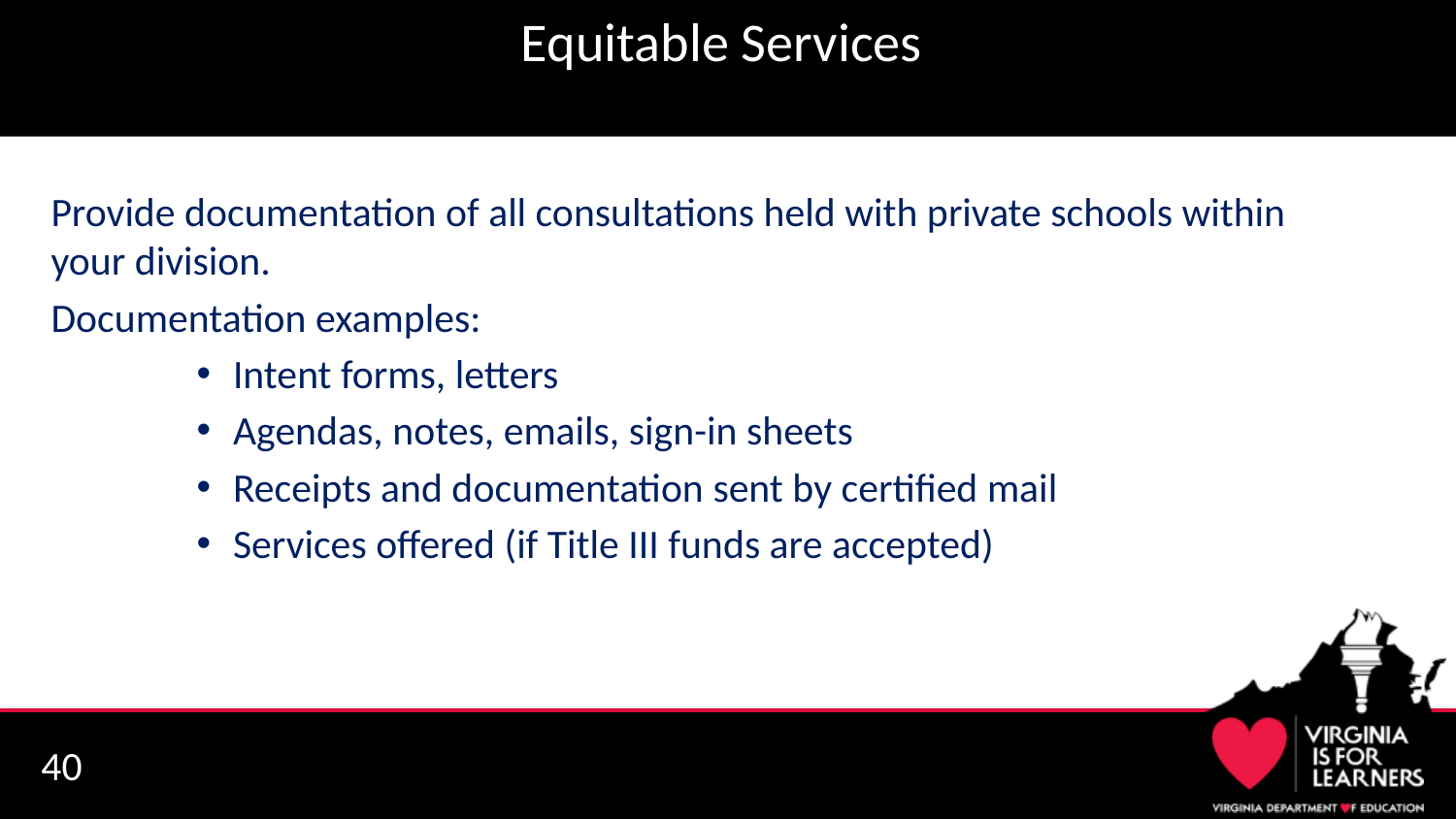

# Equitable Services
Provide documentation of all consultations held with private schools within your division.
Documentation examples:
Intent forms, letters
Agendas, notes, emails, sign-in sheets
Receipts and documentation sent by certified mail
Services offered (if Title III funds are accepted)